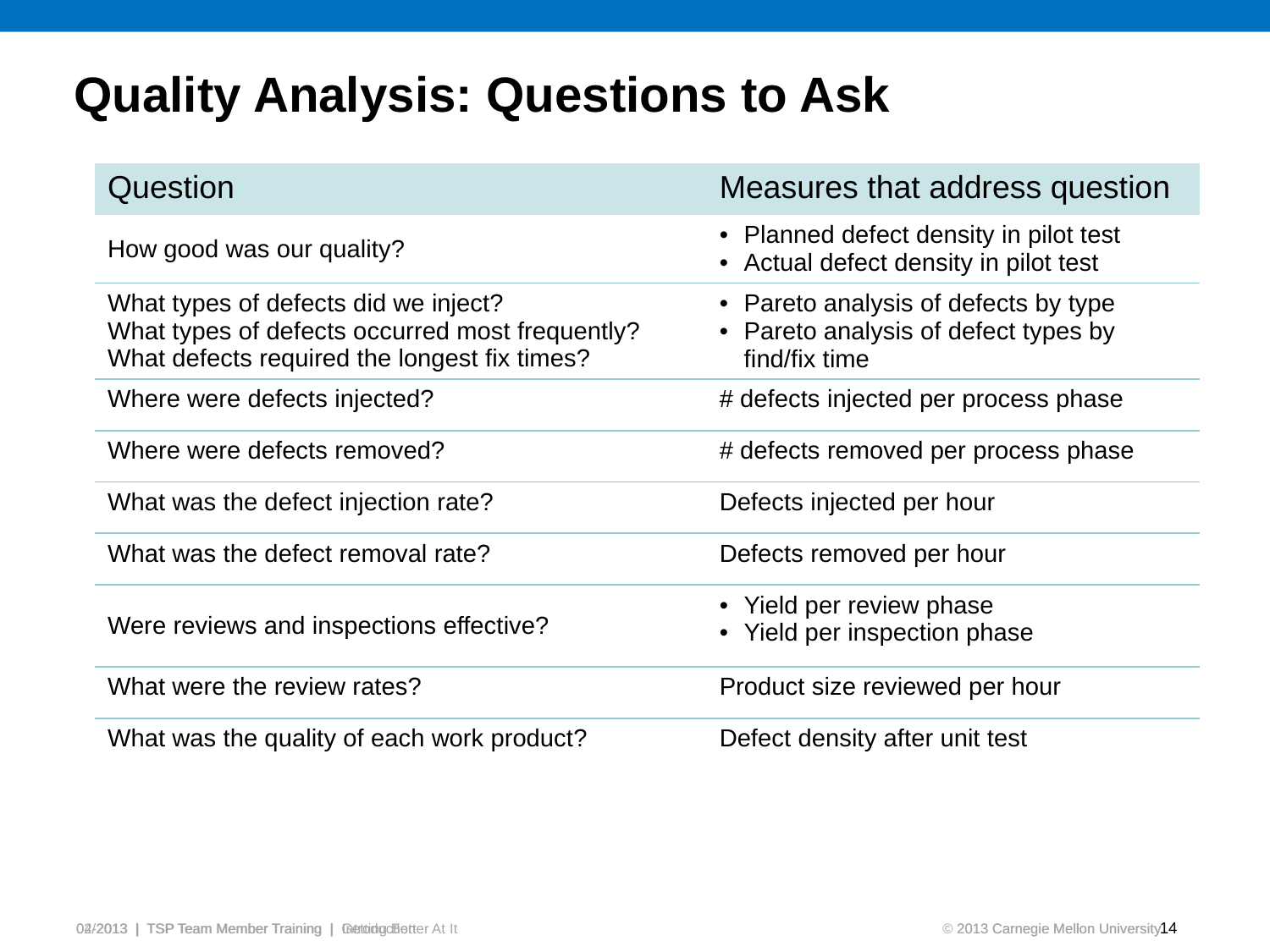

# Quality Analysis: Questions to Ask
| Question | Measures that address question |
| --- | --- |
| How good was our quality? | Planned defect density in pilot test Actual defect density in pilot test |
| What types of defects did we inject? What types of defects occurred most frequently? What defects required the longest fix times? | Pareto analysis of defects by type Pareto analysis of defect types by find/fix time |
| Where were defects injected? | # defects injected per process phase |
| Where were defects removed? | # defects removed per process phase |
| What was the defect injection rate? | Defects injected per hour |
| What was the defect removal rate? | Defects removed per hour |
| Were reviews and inspections effective? | Yield per review phase Yield per inspection phase |
| What were the review rates? | Product size reviewed per hour |
| What was the quality of each work product? | Defect density after unit test |